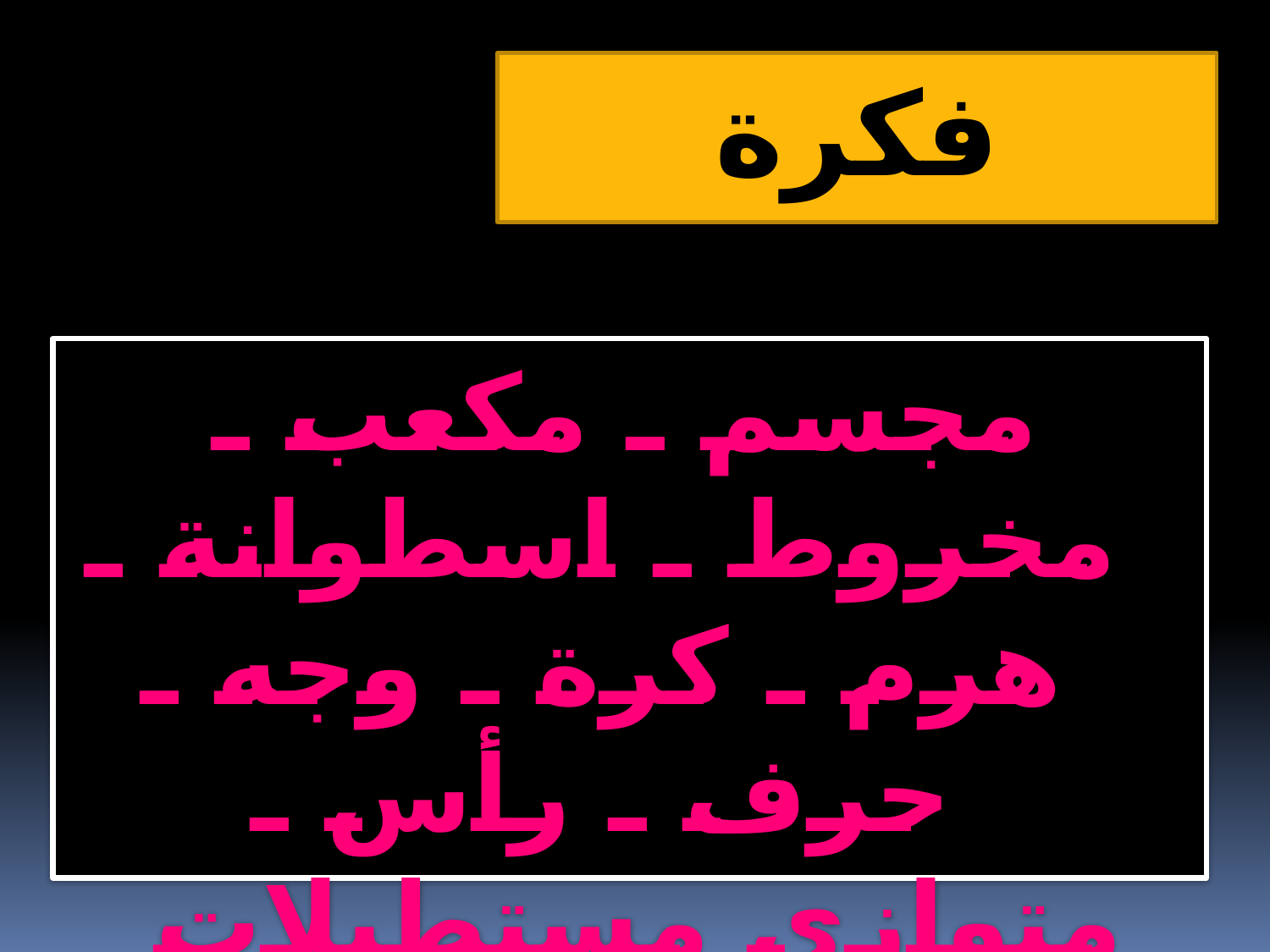

فكرة الدرس
مجسم ـ مكعب ـ مخروط ـ اسطوانة ـ هرم ـ كرة ـ وجه ـ حرف ـ رأس ـ متوازى مستطيلات